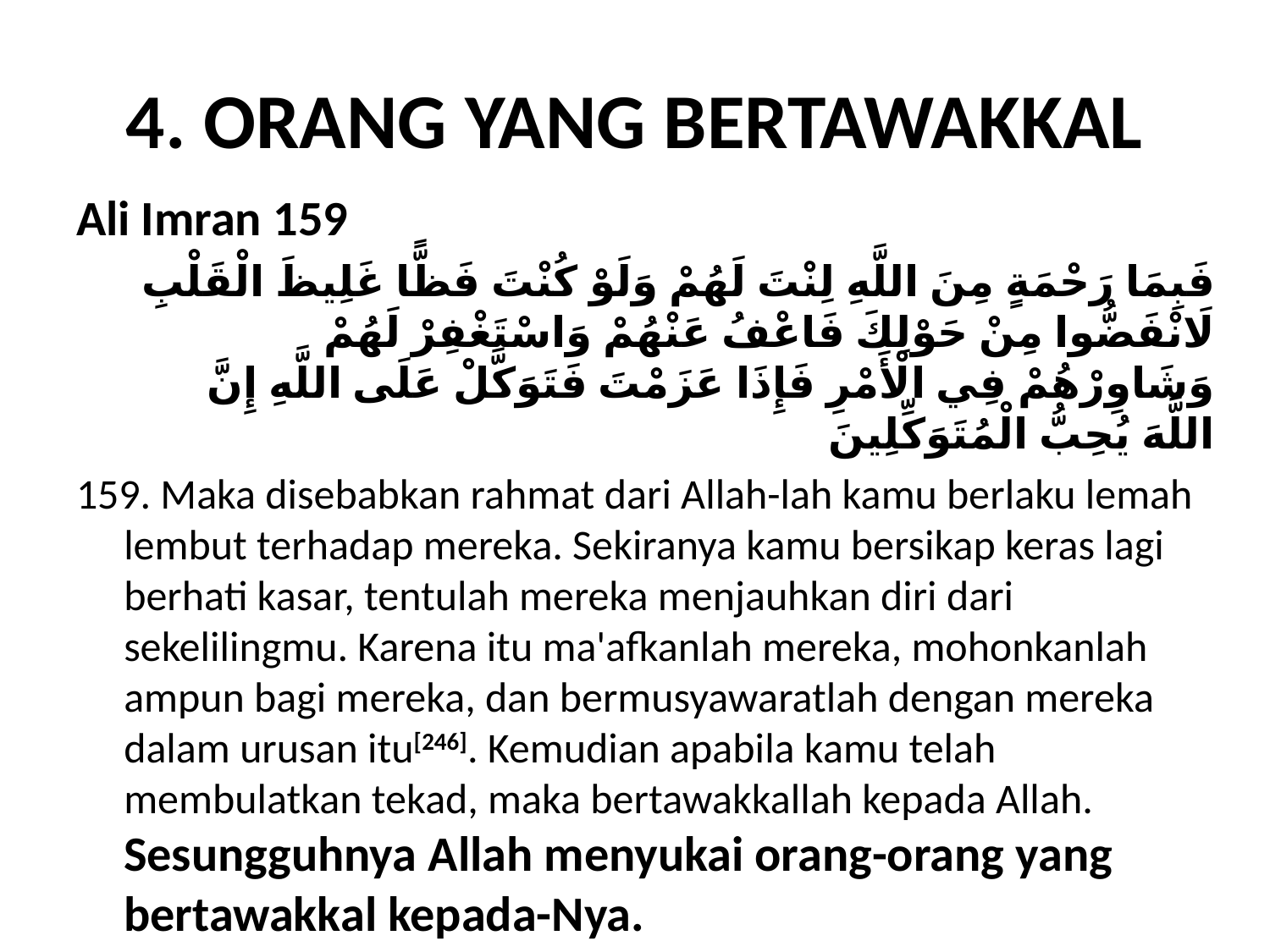

# 4. ORANG YANG BERTAWAKKAL
Ali Imran 159
فَبِمَا رَحْمَةٍ مِنَ اللَّهِ لِنْتَ لَهُمْ وَلَوْ كُنْتَ فَظًّا غَلِيظَ الْقَلْبِ لَانْفَضُّوا مِنْ حَوْلِكَ فَاعْفُ عَنْهُمْ وَاسْتَغْفِرْ لَهُمْ وَشَاوِرْهُمْ فِي الْأَمْرِ فَإِذَا عَزَمْتَ فَتَوَكَّلْ عَلَى اللَّهِ إِنَّ اللَّهَ يُحِبُّ الْمُتَوَكِّلِينَ
159. Maka disebabkan rahmat dari Allah-lah kamu berlaku lemah lembut terhadap mereka. Sekiranya kamu bersikap keras lagi berhati kasar, tentulah mereka menjauhkan diri dari sekelilingmu. Karena itu ma'afkanlah mereka, mohonkanlah ampun bagi mereka, dan bermusyawaratlah dengan mereka dalam urusan itu[246]. Kemudian apabila kamu telah membulatkan tekad, maka bertawakkallah kepada Allah. Sesungguhnya Allah menyukai orang-orang yang bertawakkal kepada-Nya.